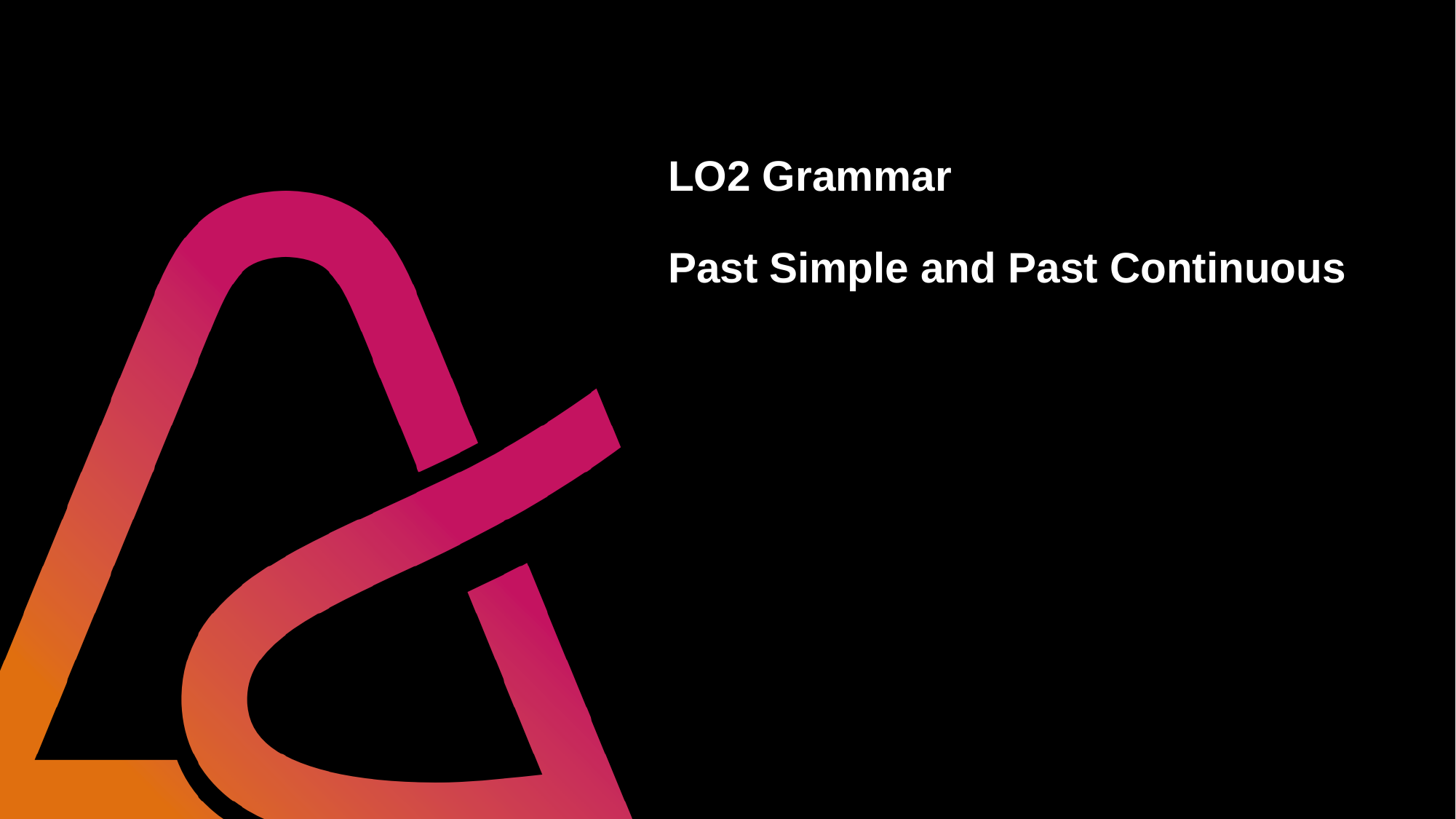

# LO2 Grammar Past Simple and Past Continuous